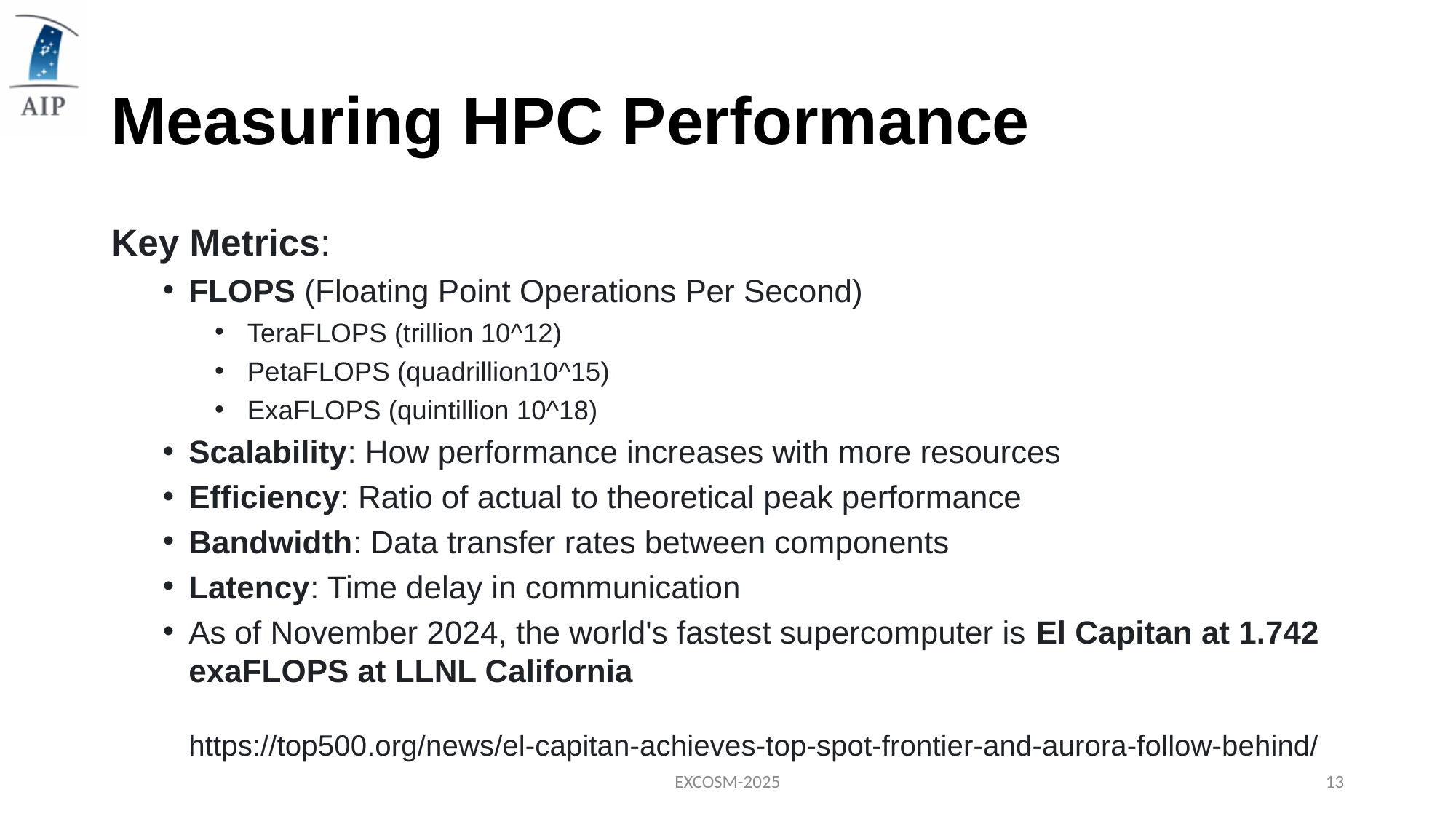

# Measuring HPC Performance
Key Metrics:
FLOPS (Floating Point Operations Per Second)
TeraFLOPS (trillion 10^12)
PetaFLOPS (quadrillion10^15)
ExaFLOPS (quintillion 10^18)
Scalability: How performance increases with more resources
Efficiency: Ratio of actual to theoretical peak performance
Bandwidth: Data transfer rates between components
Latency: Time delay in communication
As of November 2024, the world's fastest supercomputer is El Capitan at 1.742 exaFLOPS at LLNL California
https://top500.org/news/el-capitan-achieves-top-spot-frontier-and-aurora-follow-behind/

EXCOSM-2025
13